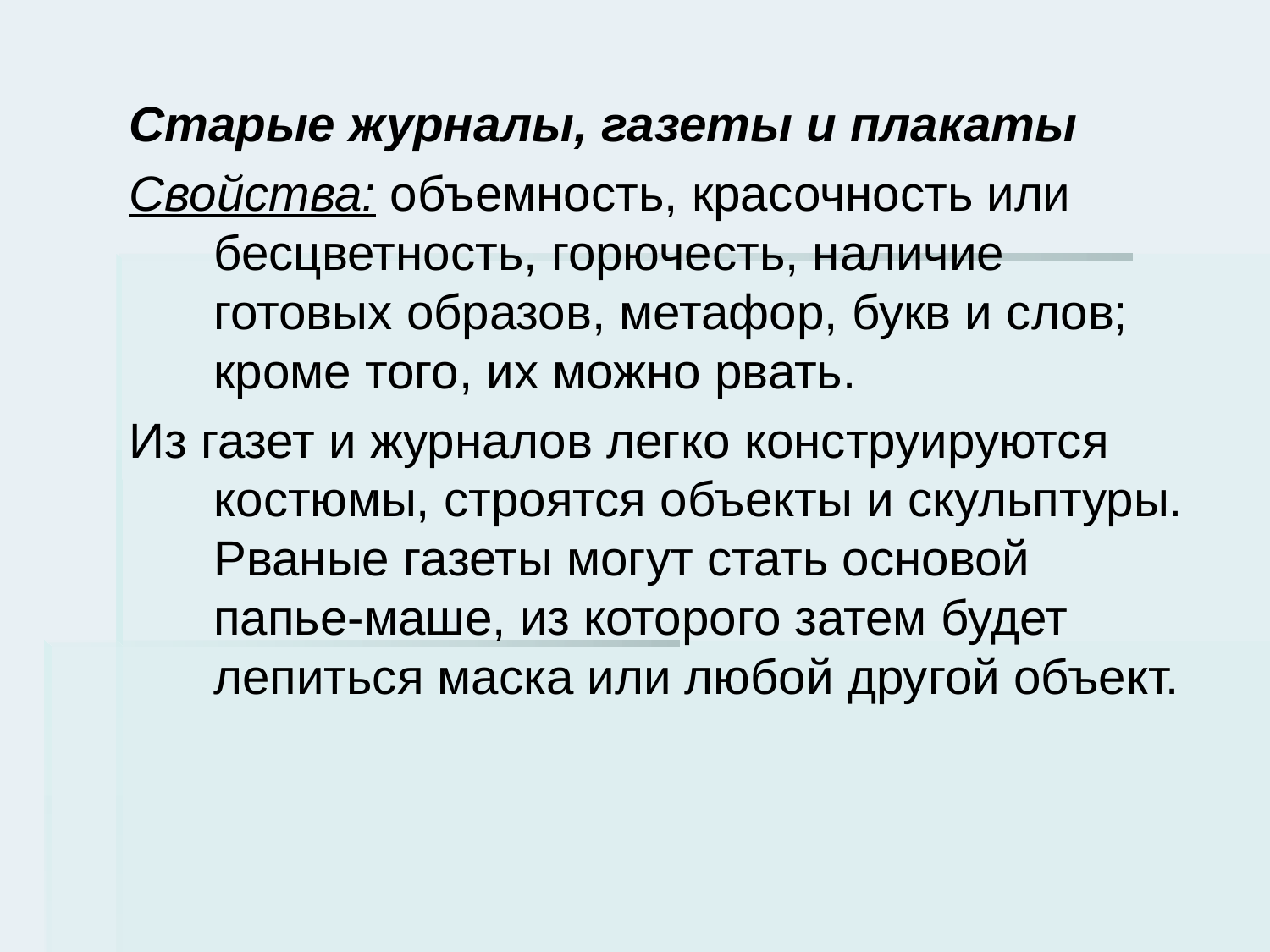

#
Старые журналы, газеты и плакаты
Свойства: объемность, красочность или бесцветность, горючесть, наличие готовых образов, метафор, букв и слов; кроме того, их можно рвать.
Из газет и журналов легко конструируются костюмы, строятся объекты и скульптуры. Рваные газеты могут стать основой папье-маше, из которого затем будет лепиться маска или любой другой объект.